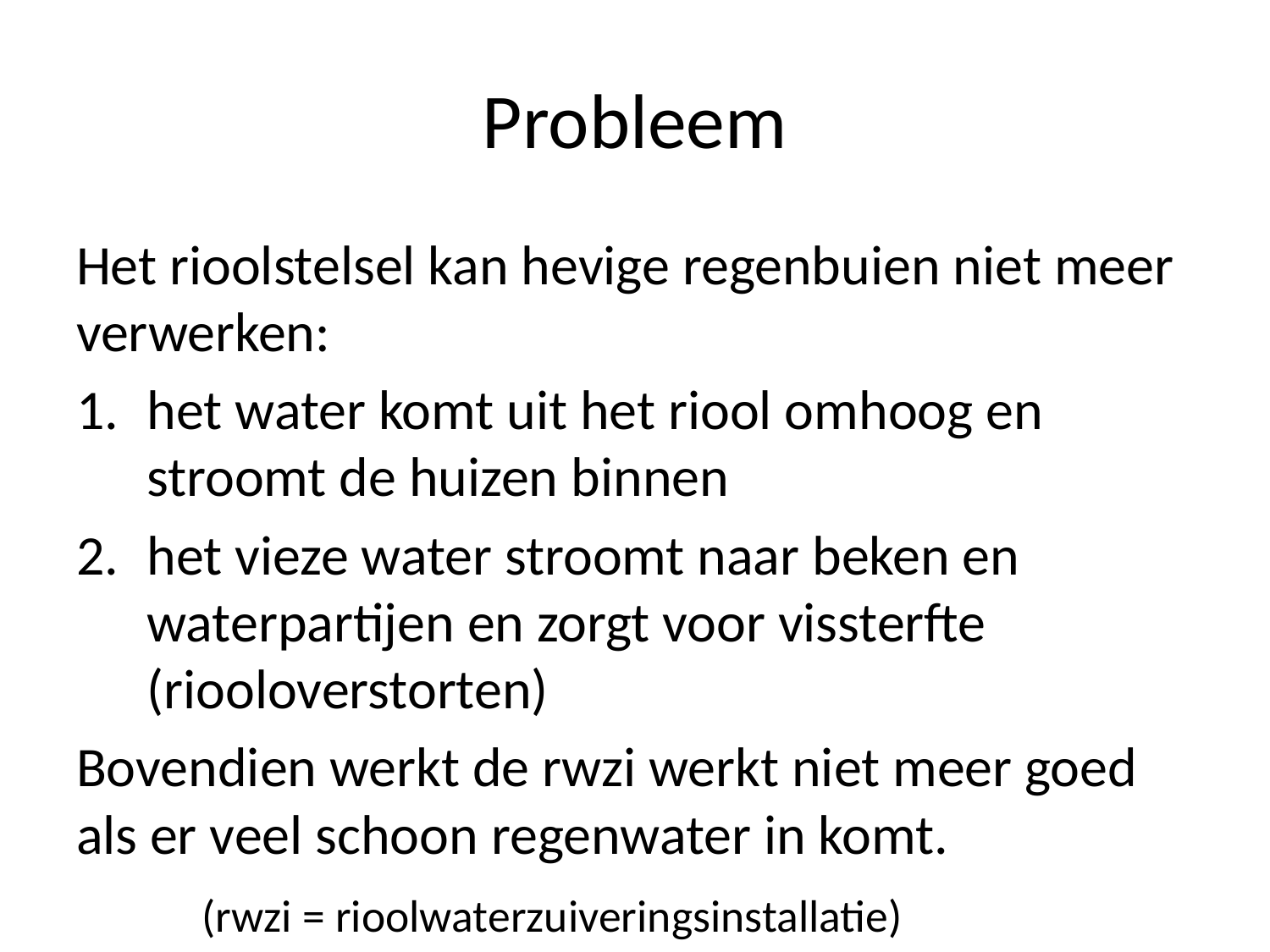

# Probleem
Het rioolstelsel kan hevige regenbuien niet meer verwerken:
het water komt uit het riool omhoog en stroomt de huizen binnen
het vieze water stroomt naar beken en waterpartijen en zorgt voor vissterfte (riooloverstorten)
Bovendien werkt de rwzi werkt niet meer goed als er veel schoon regenwater in komt.
			(rwzi = rioolwaterzuiveringsinstallatie)